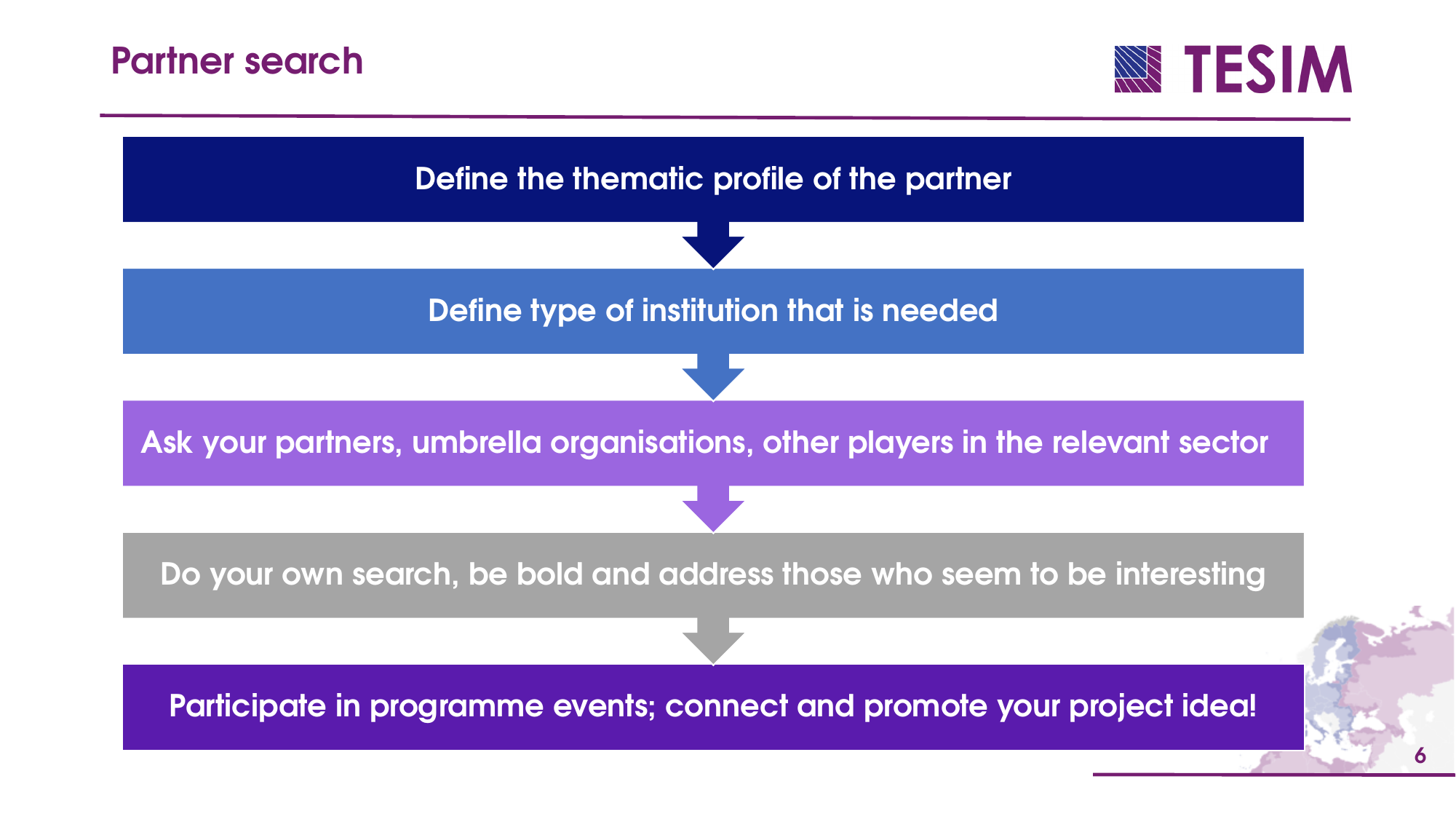

Partner search
Participate in programme events; connect and promote your project idea!
Do your own search, be bold and address those who seem to be interesting
Ask your partners, umbrella organisations, other players in the relevant sector
Define type of institution that is needed
Define the thematic profile of the partner